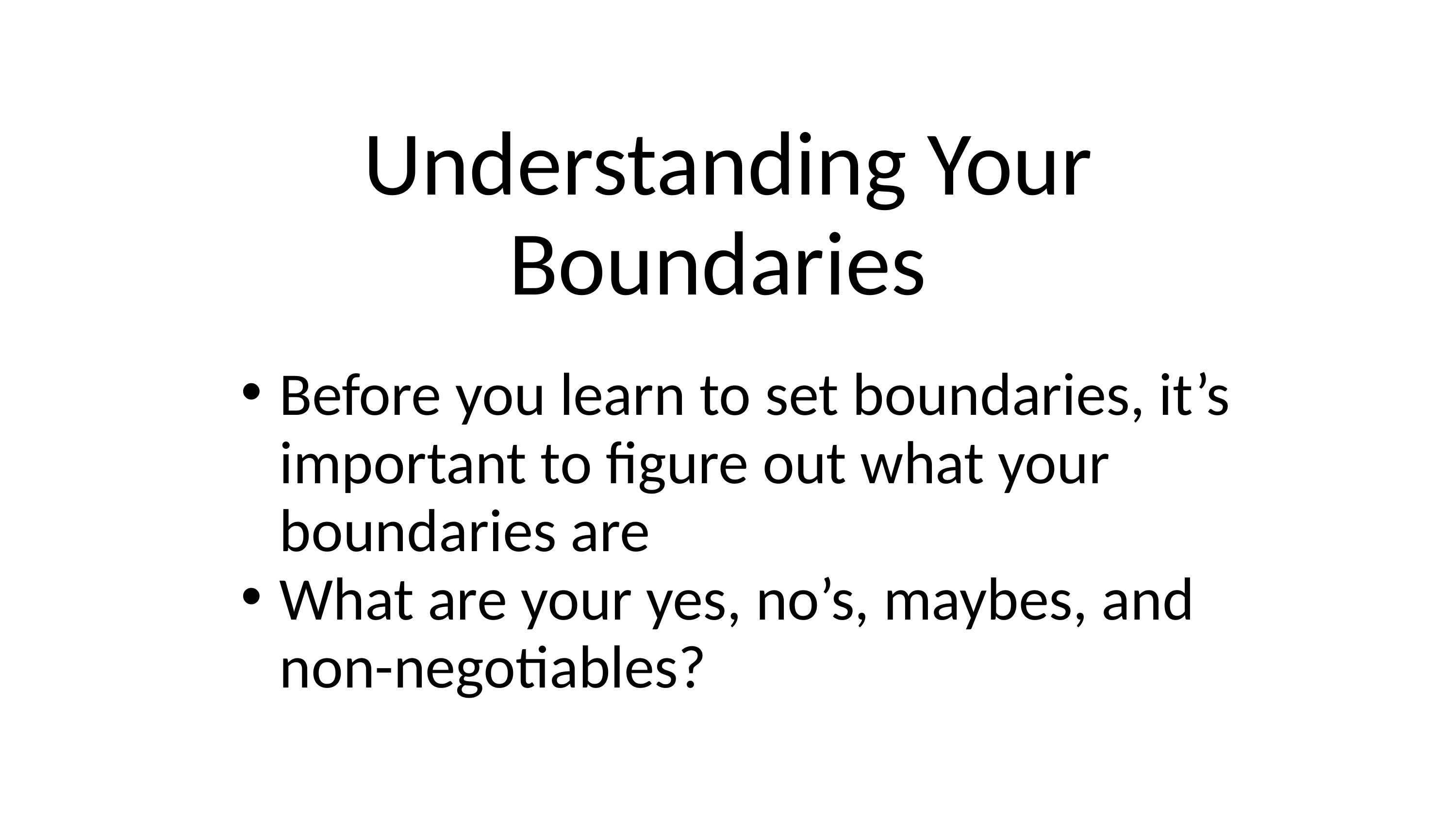

Understanding Your Boundaries
Before you learn to set boundaries, it’s important to figure out what your boundaries are
What are your yes, no’s, maybes, and non-negotiables?